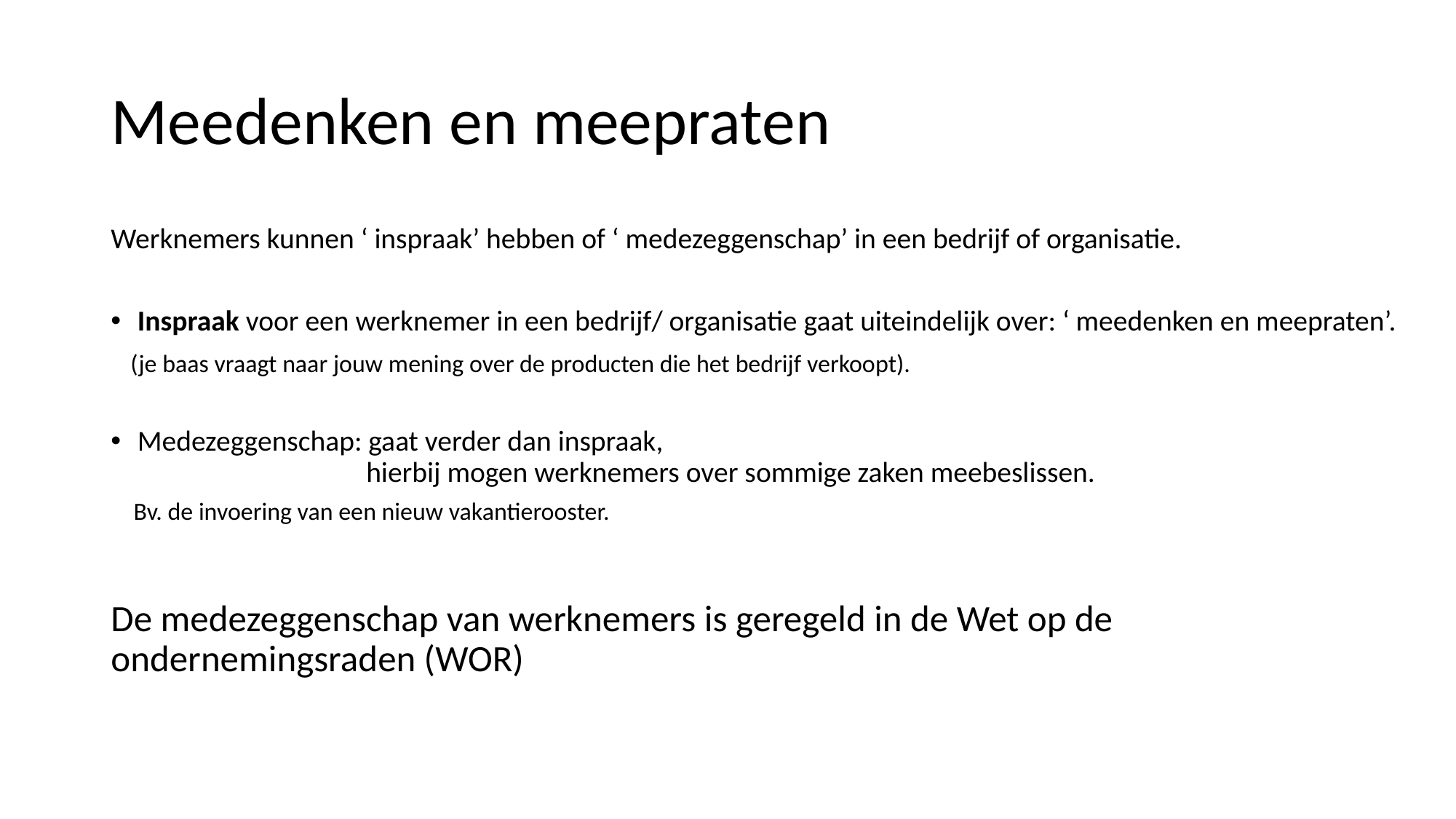

# Meedenken en meepraten
Werknemers kunnen ‘ inspraak’ hebben of ‘ medezeggenschap’ in een bedrijf of organisatie.

Inspraak voor een werknemer in een bedrijf/ organisatie gaat uiteindelijk over: ‘ meedenken en meepraten’.
   (je baas vraagt naar jouw mening over de producten die het bedrijf verkoopt).

Medezeggenschap: gaat verder dan inspraak,
                                   hierbij mogen werknemers over sommige zaken meebeslissen.
    Bv. de invoering van een nieuw vakantierooster.

De medezeggenschap van werknemers is geregeld in de Wet op de ondernemingsraden (WOR)